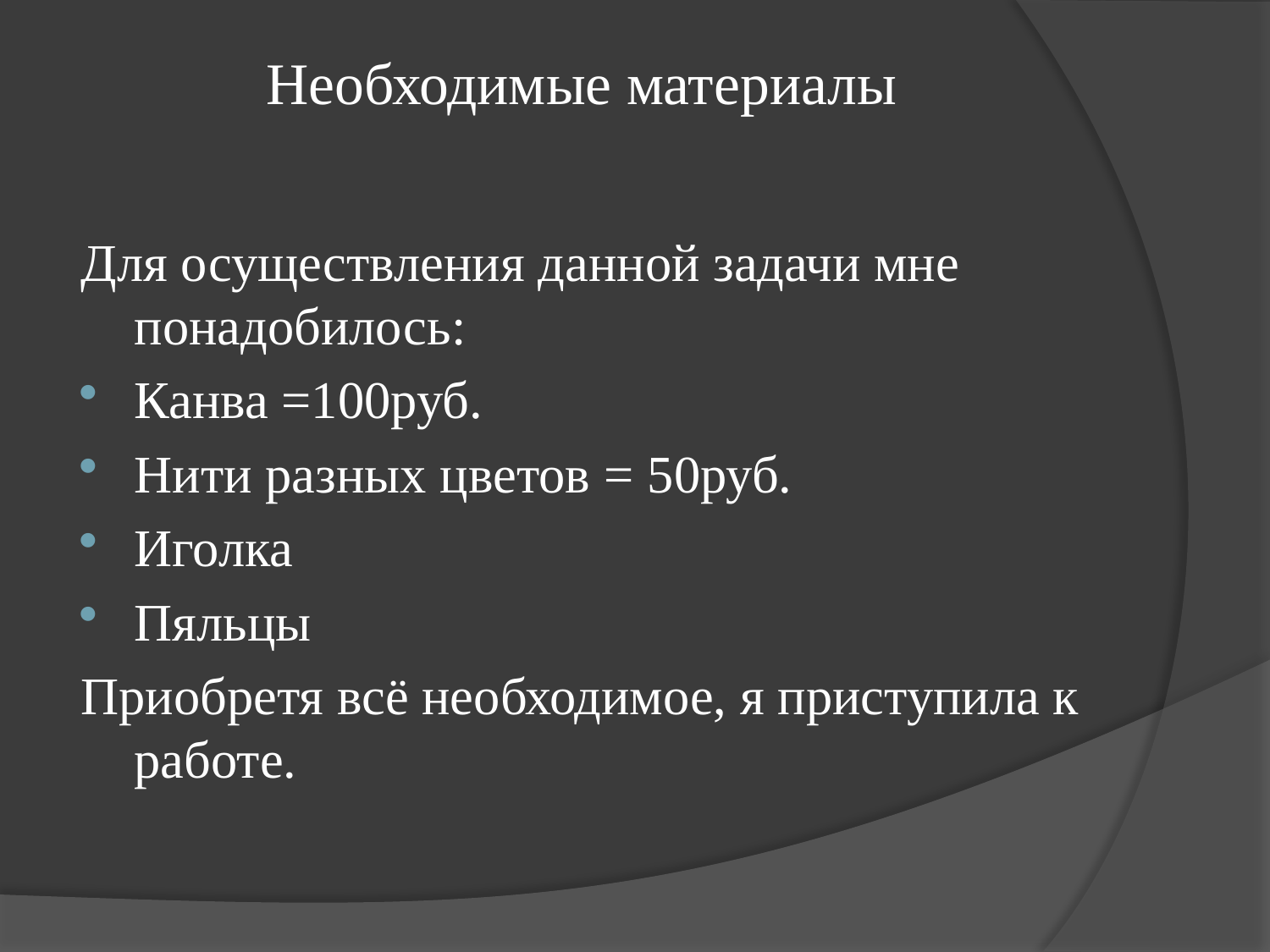

# Необходимые материалы
Для осуществления данной задачи мне понадобилось:
Канва =100руб.
Нити разных цветов = 50руб.
Иголка
Пяльцы
Приобретя всё необходимое, я приступила к работе.